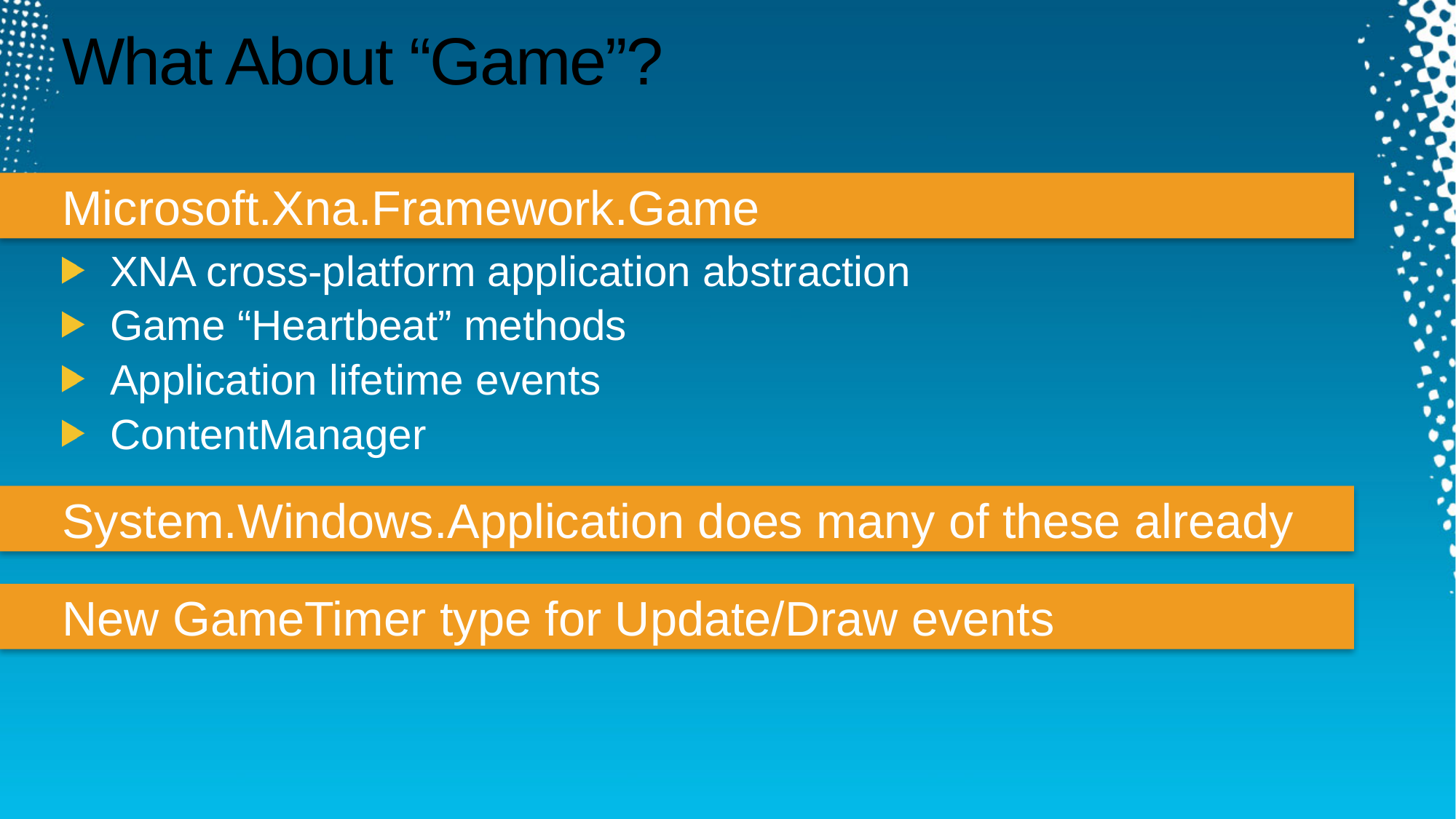

# What About “Game”?
Microsoft.Xna.Framework.Game
XNA cross-platform application abstraction
Game “Heartbeat” methods
Application lifetime events
ContentManager
System.Windows.Application does many of these already
New GameTimer type for Update/Draw events